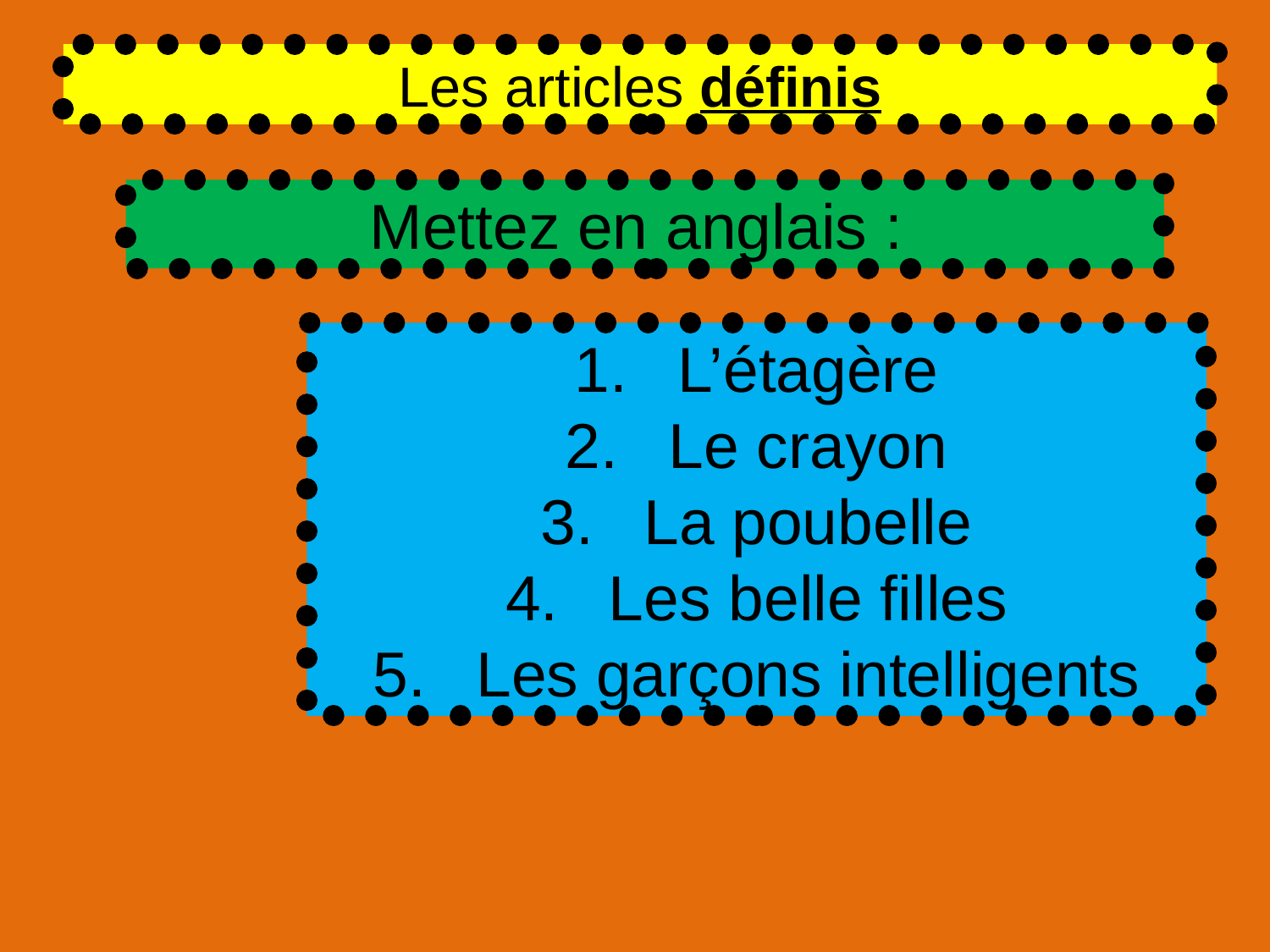

Les articles définis
Mettez en anglais :
L’étagère
Le crayon
La poubelle
Les belle filles
Les garçons intelligents